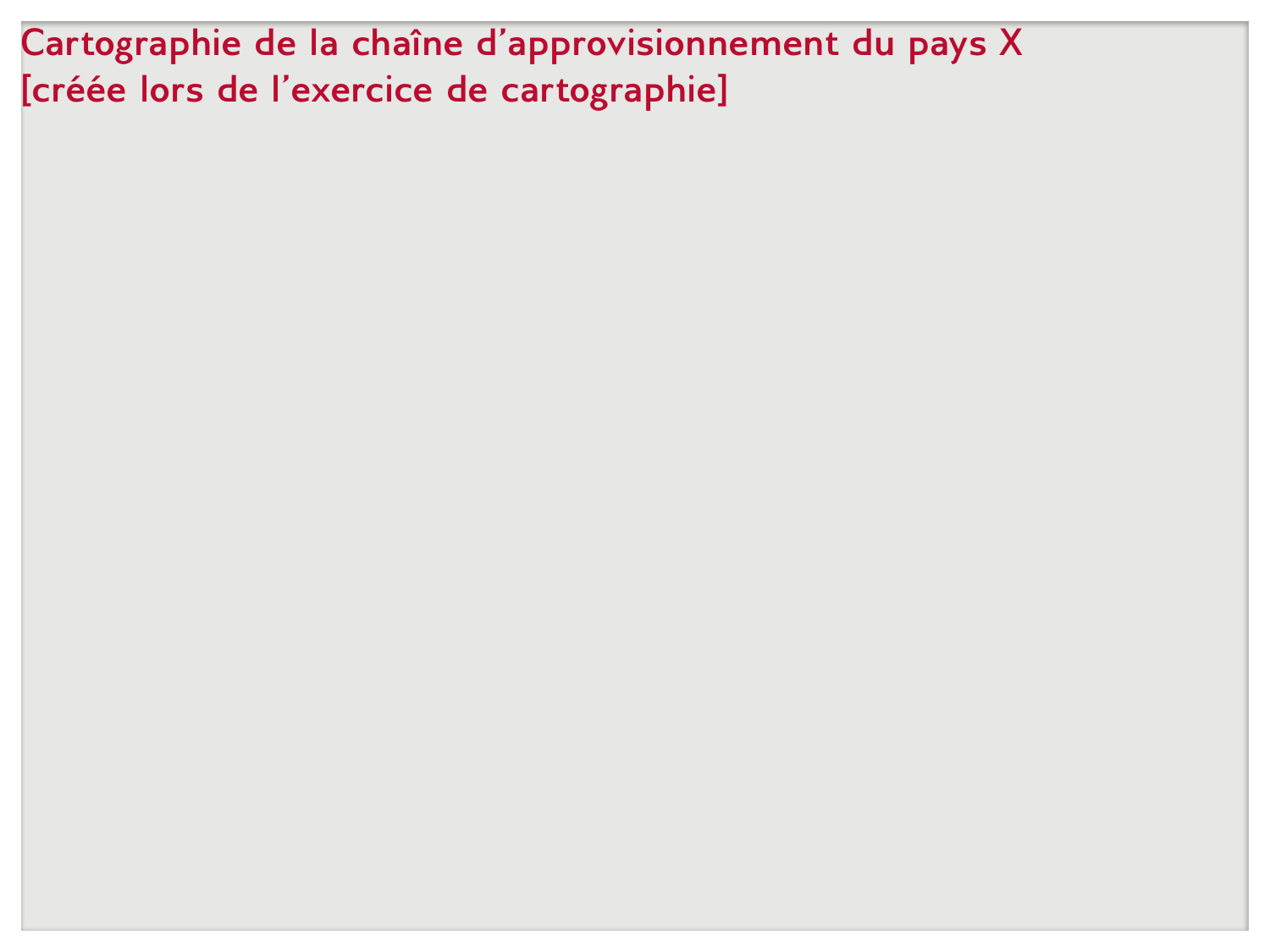

# Cartographie de la chaîne d’approvisionnement du pays X [créée lors de l’exercice de cartographie]